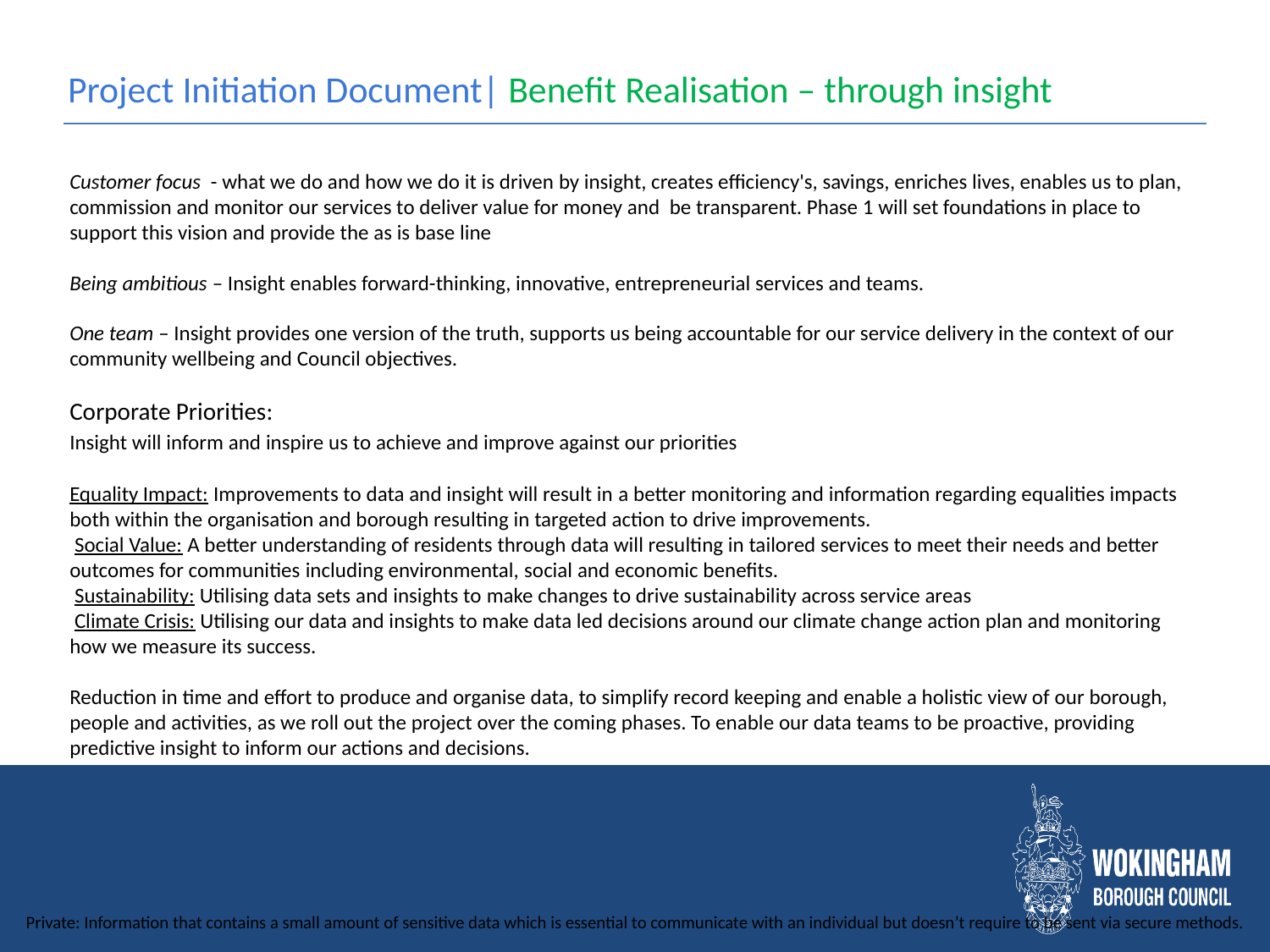

Project Initiation Document| Benefit Realisation – through insight
Customer focus  - what we do and how we do it is driven by insight, creates efficiency's, savings, enriches lives, enables us to plan, commission and monitor our services to deliver value for money and  be transparent. Phase 1 will set foundations in place to support this vision and provide the as is base line

Being ambitious – Insight enables forward-thinking, innovative, entrepreneurial services and teams.

One team – Insight provides one version of the truth, supports us being accountable for our service delivery in the context of our community wellbeing and Council objectives.

Corporate Priorities:
Insight will inform and inspire us to achieve and improve against our priorities n
 up
Equality Impact: Improvements to data and insight will result in a better monitoring and information regarding equalities impacts both within the organisation and borough resulting in targeted action to drive improvements.
 Social Value: A better understanding of residents through data will resulting in tailored services to meet their needs and better outcomes for communities including environmental, social and economic benefits.
 Sustainability: Utilising data sets and insights to make changes to drive sustainability across service areas
 Climate Crisis: Utilising our data and insights to make data led decisions around our climate change action plan and monitoring how we measure its success.

Reduction in time and effort to produce and organise data, to simplify record keeping and enable a holistic view of our borough, people and activities, as we roll out the project over the coming phases. To enable our data teams to be proactive, providing predictive insight to inform our actions and decisions.